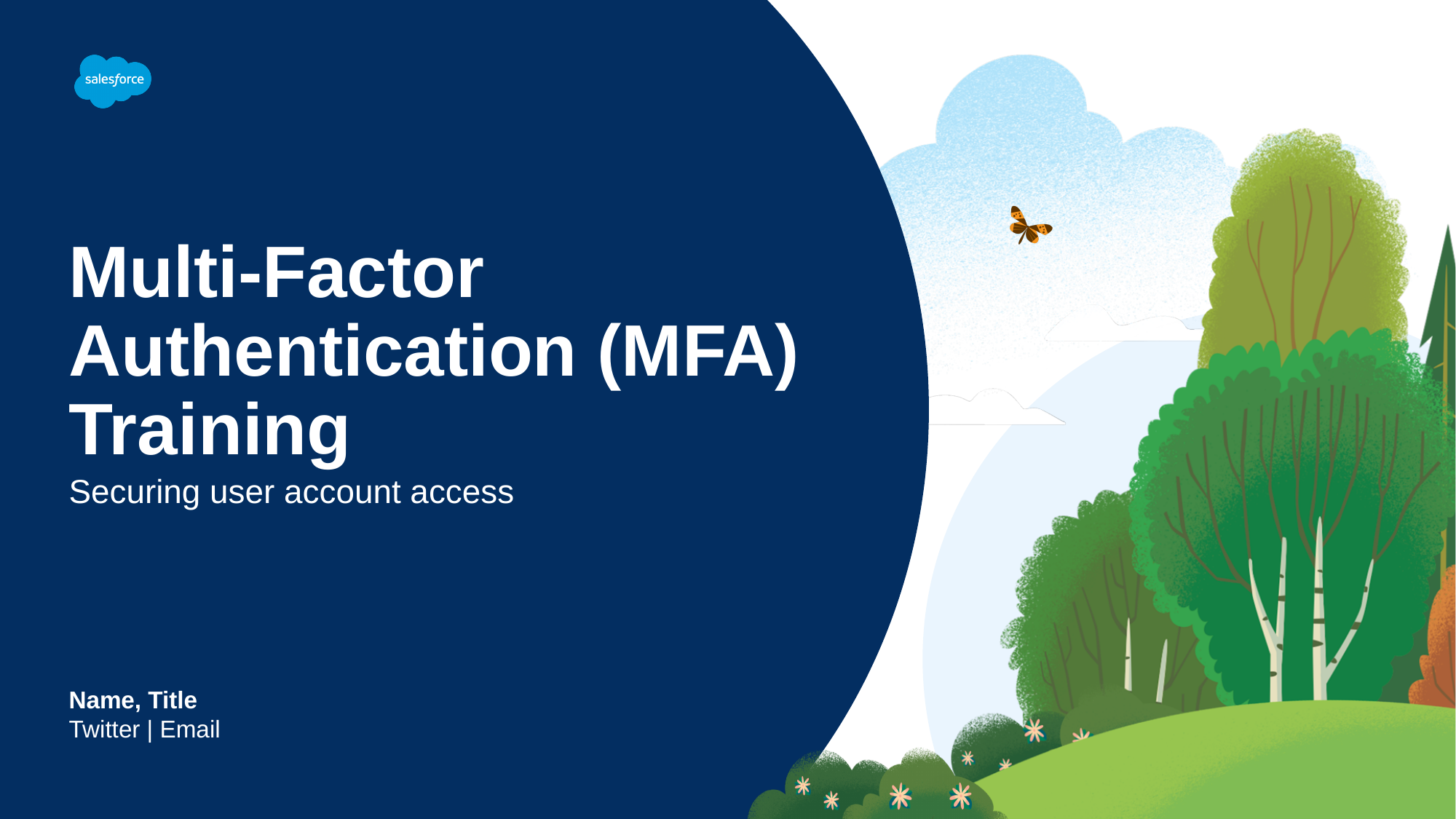

# Multi-Factor Authentication (MFA) Training
Securing user account access
Name, Title
Twitter | Email